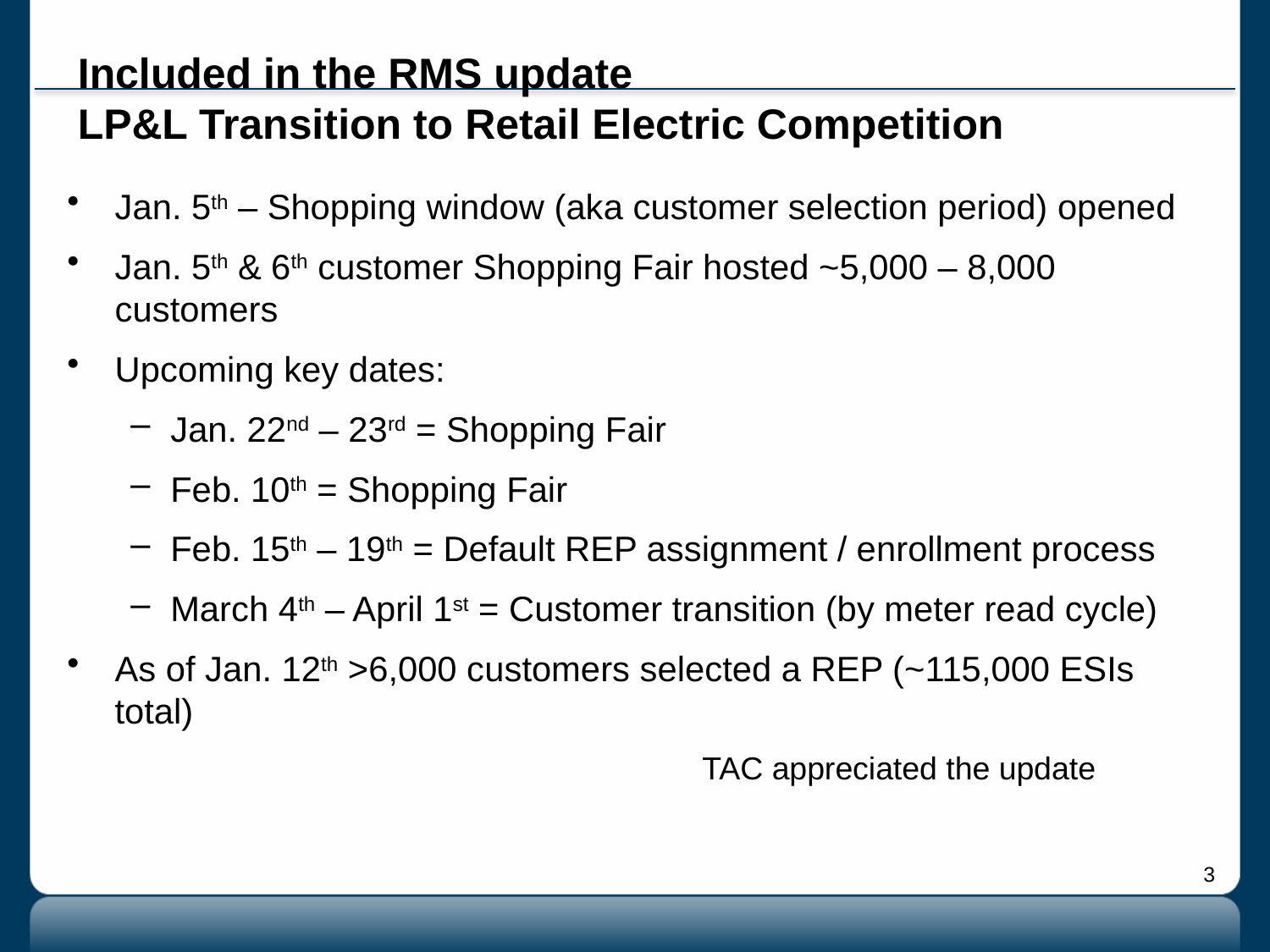

# Included in the RMS update LP&L Transition to Retail Electric Competition

Jan. 5th – Shopping window (aka customer selection period) opened
Jan. 5th & 6th customer Shopping Fair hosted ~5,000 – 8,000 customers
Upcoming key dates:
Jan. 22nd – 23rd = Shopping Fair
Feb. 10th = Shopping Fair
Feb. 15th – 19th = Default REP assignment / enrollment process
March 4th – April 1st = Customer transition (by meter read cycle)
As of Jan. 12th >6,000 customers selected a REP (~115,000 ESIs total)
					TAC appreciated the update